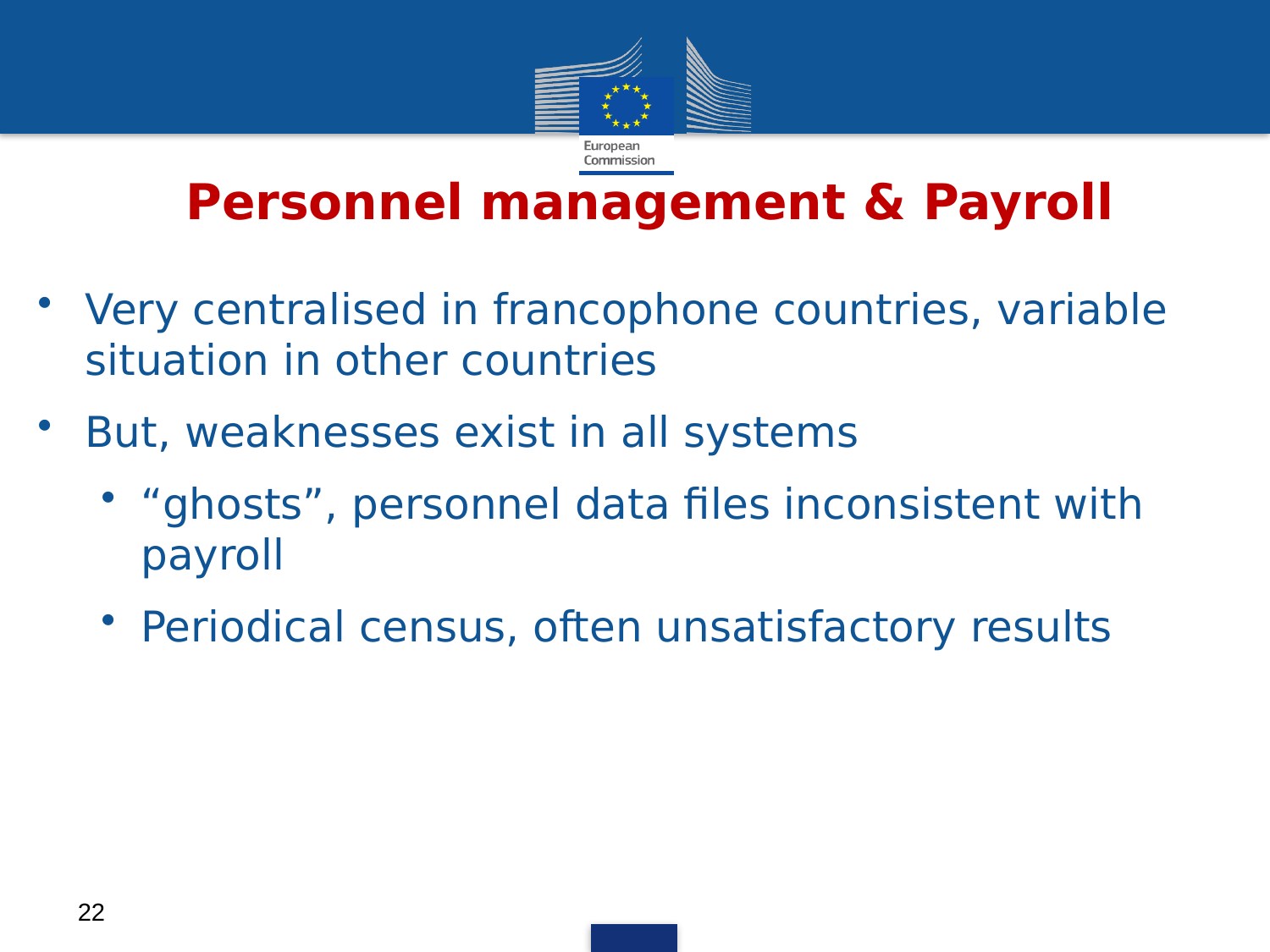

# Personnel management & Payroll
Very centralised in francophone countries, variable situation in other countries
But, weaknesses exist in all systems
“ghosts”, personnel data files inconsistent with payroll
Periodical census, often unsatisfactory results

22